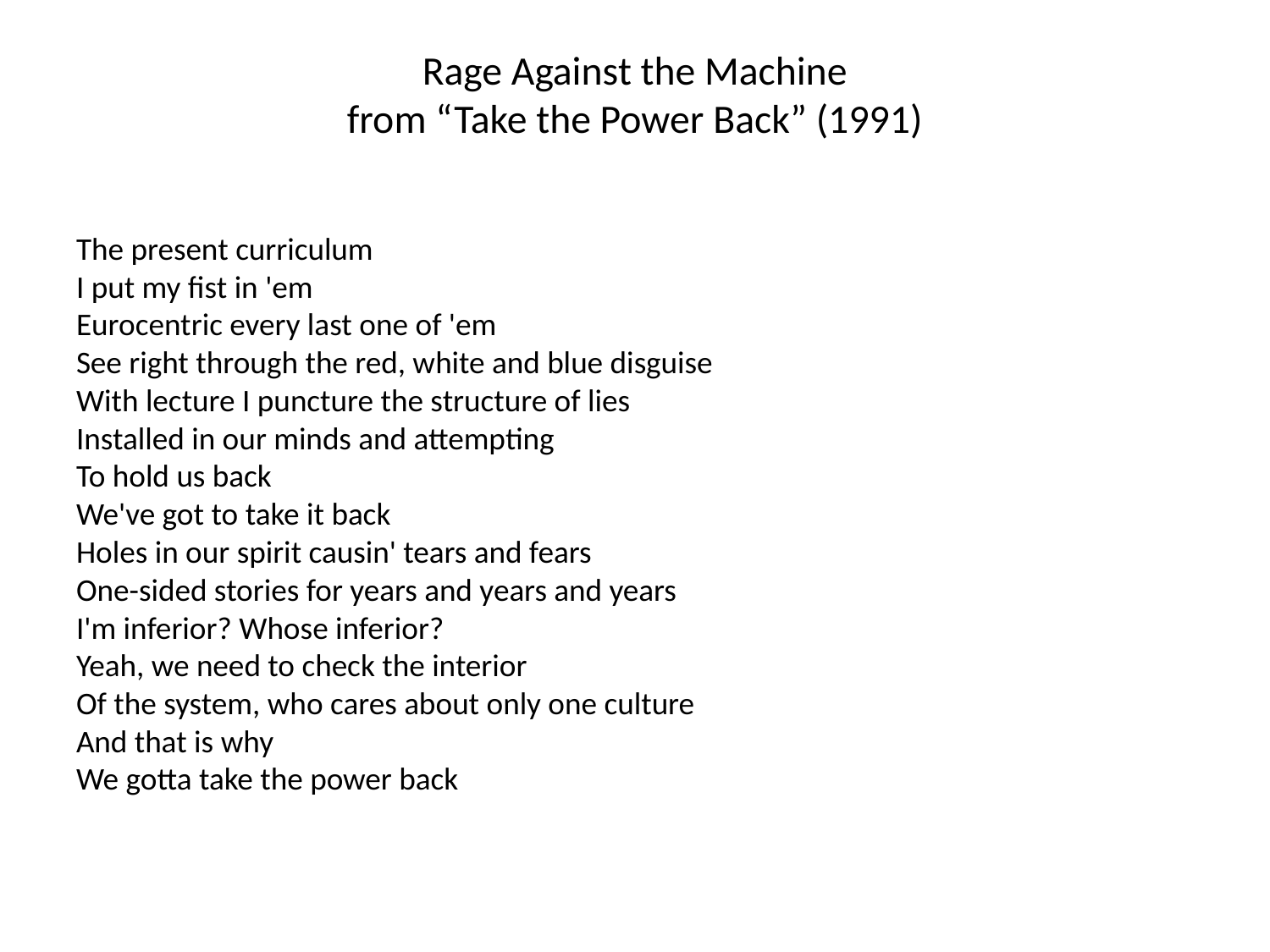

# Rage Against the Machine from “Take the Power Back” (1991)
The present curriculum
I put my fist in 'em
Eurocentric every last one of 'em
See right through the red, white and blue disguise
With lecture I puncture the structure of lies
Installed in our minds and attempting
To hold us back
We've got to take it back
Holes in our spirit causin' tears and fears
One-sided stories for years and years and years
I'm inferior? Whose inferior?
Yeah, we need to check the interior
Of the system, who cares about only one culture
And that is why
We gotta take the power back